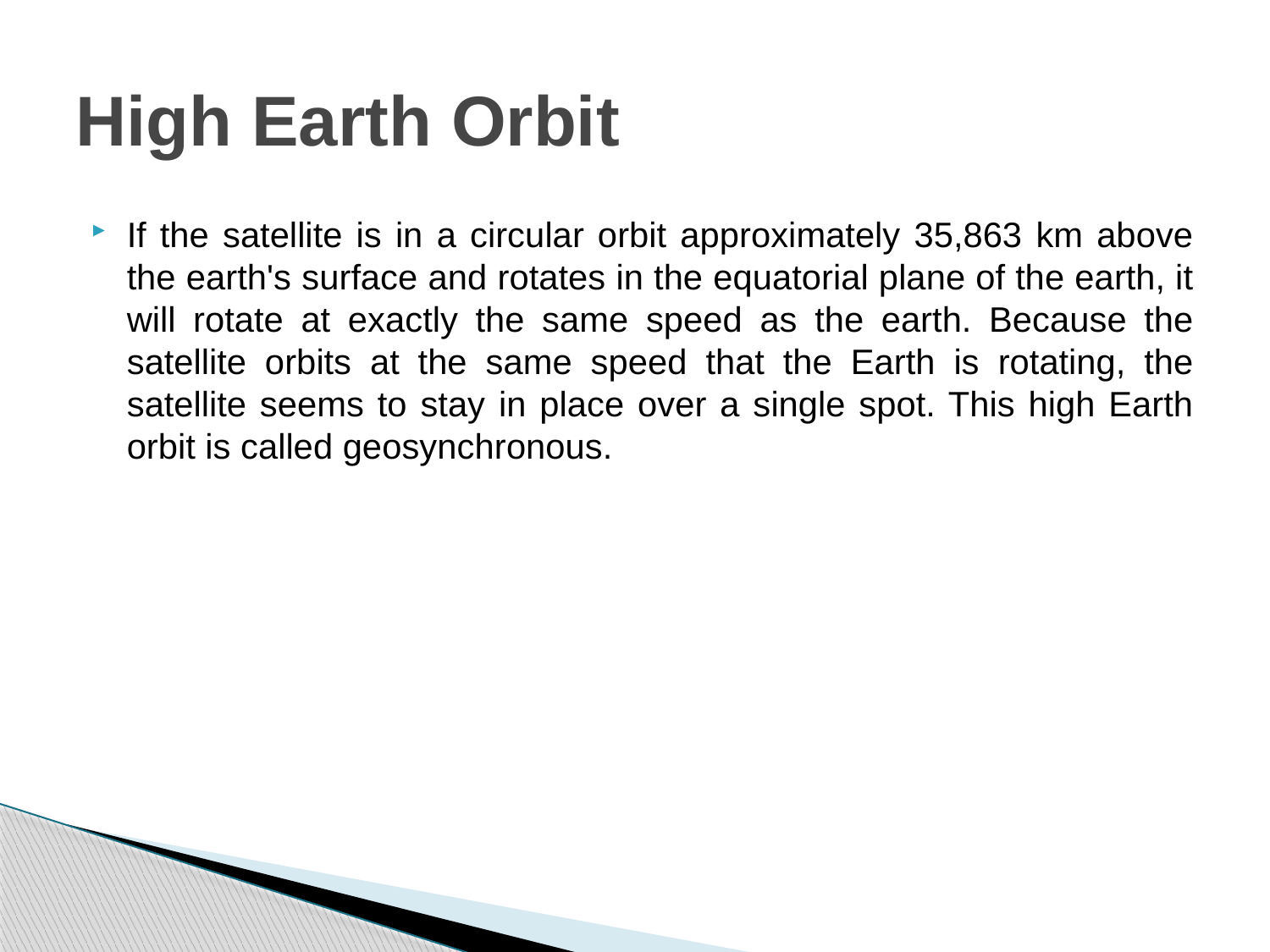

# High Earth Orbit
If the satellite is in a circular orbit approximately 35,863 km above the earth's surface and rotates in the equatorial plane of the earth, it will rotate at exactly the same speed as the earth. Because the satellite orbits at the same speed that the Earth is rotating, the satellite seems to stay in place over a single spot. This high Earth orbit is called geosynchronous.